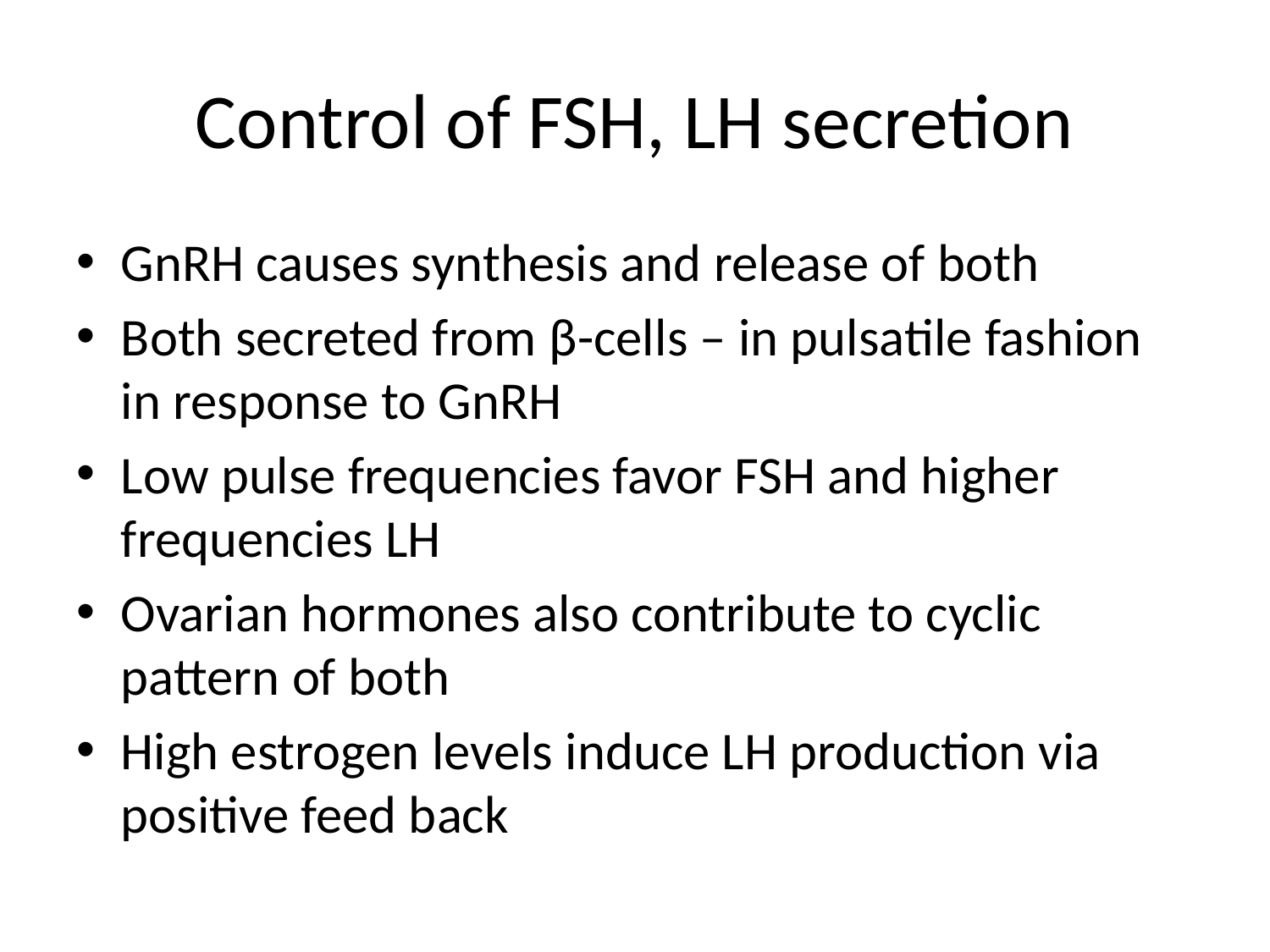

# Control of FSH, LH secretion
GnRH causes synthesis and release of both
Both secreted from β-cells – in pulsatile fashion in response to GnRH
Low pulse frequencies favor FSH and higher frequencies LH
Ovarian hormones also contribute to cyclic pattern of both
High estrogen levels induce LH production via positive feed back